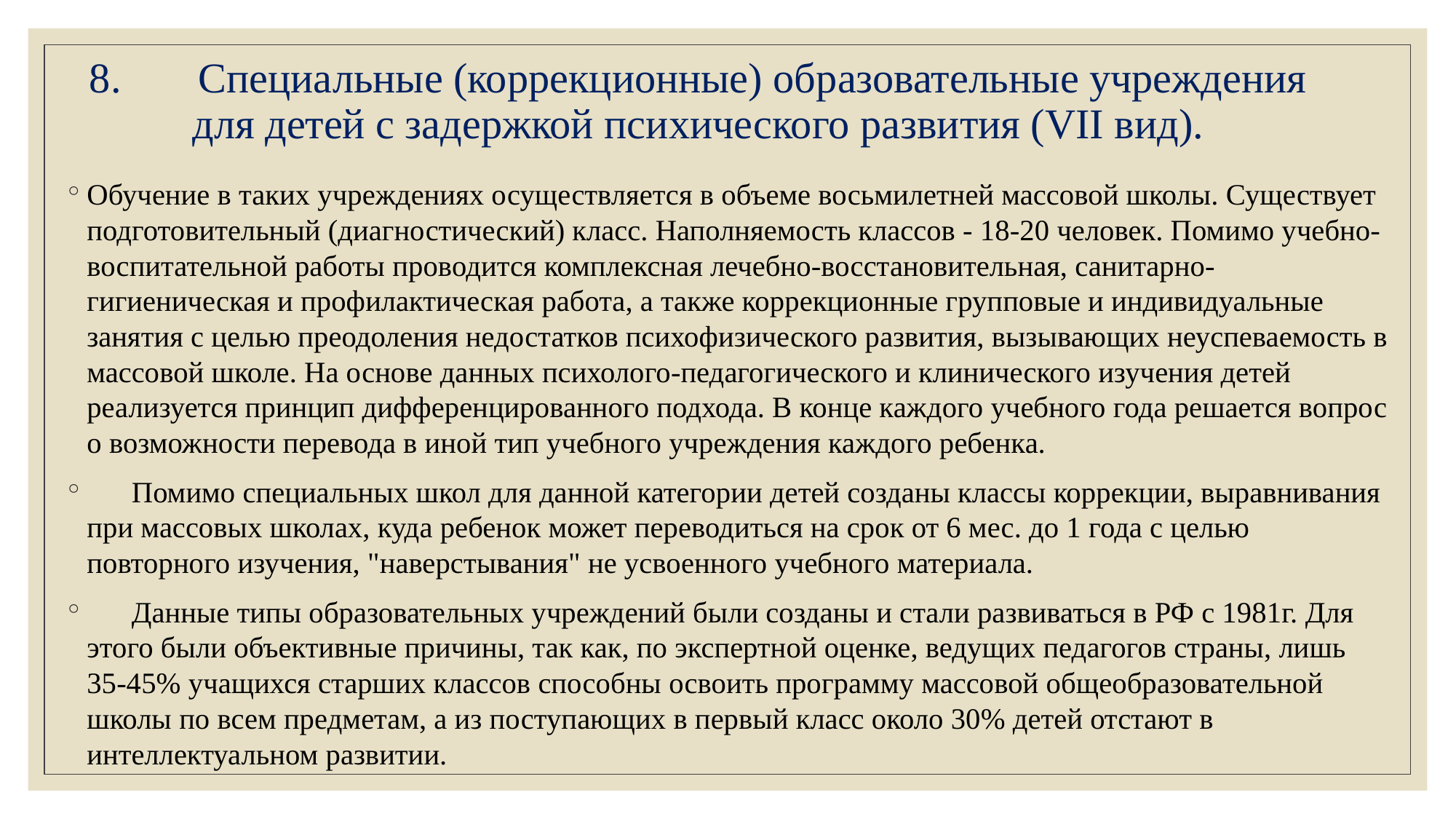

# 8.	Специальные (коррекционные) образовательные учреждения для детей с задержкой психического развития (VII вид).
Обучение в таких учреждениях осуществляется в объеме восьмилетней массовой школы. Существует подготовительный (диагностический) класс. Наполняемость классов - 18-20 человек. Помимо учебно-воспитательной работы проводится комплексная лечебно-восстановительная, санитарно-гигиеническая и профилактическая работа, а также коррекционные групповые и индивидуальные занятия с целью преодоления недостатков психофизического развития, вызывающих неуспеваемость в массовой школе. На основе данных психолого-педагогического и клинического изучения детей реализуется принцип дифференцированного подхода. В конце каждого учебного года решается вопрос о возможности перевода в иной тип учебного учреждения каждого ребенка.
      Помимо специальных школ для данной категории детей созданы классы коррекции, выравнивания при массовых школах, куда ребенок может переводиться на срок от 6 мес. до 1 года с целью повторного изучения, "наверстывания" не усвоенного учебного материала.
      Данные типы образовательных учреждений были созданы и стали развиваться в РФ с 1981г. Для этого были объективные причины, так как, по экспертной оценке, ведущих педагогов страны, лишь 35-45% учащихся старших классов способны освоить программу массовой общеобразовательной школы по всем предметам, а из поступающих в первый класс около 30% детей отстают в интеллектуальном развитии.